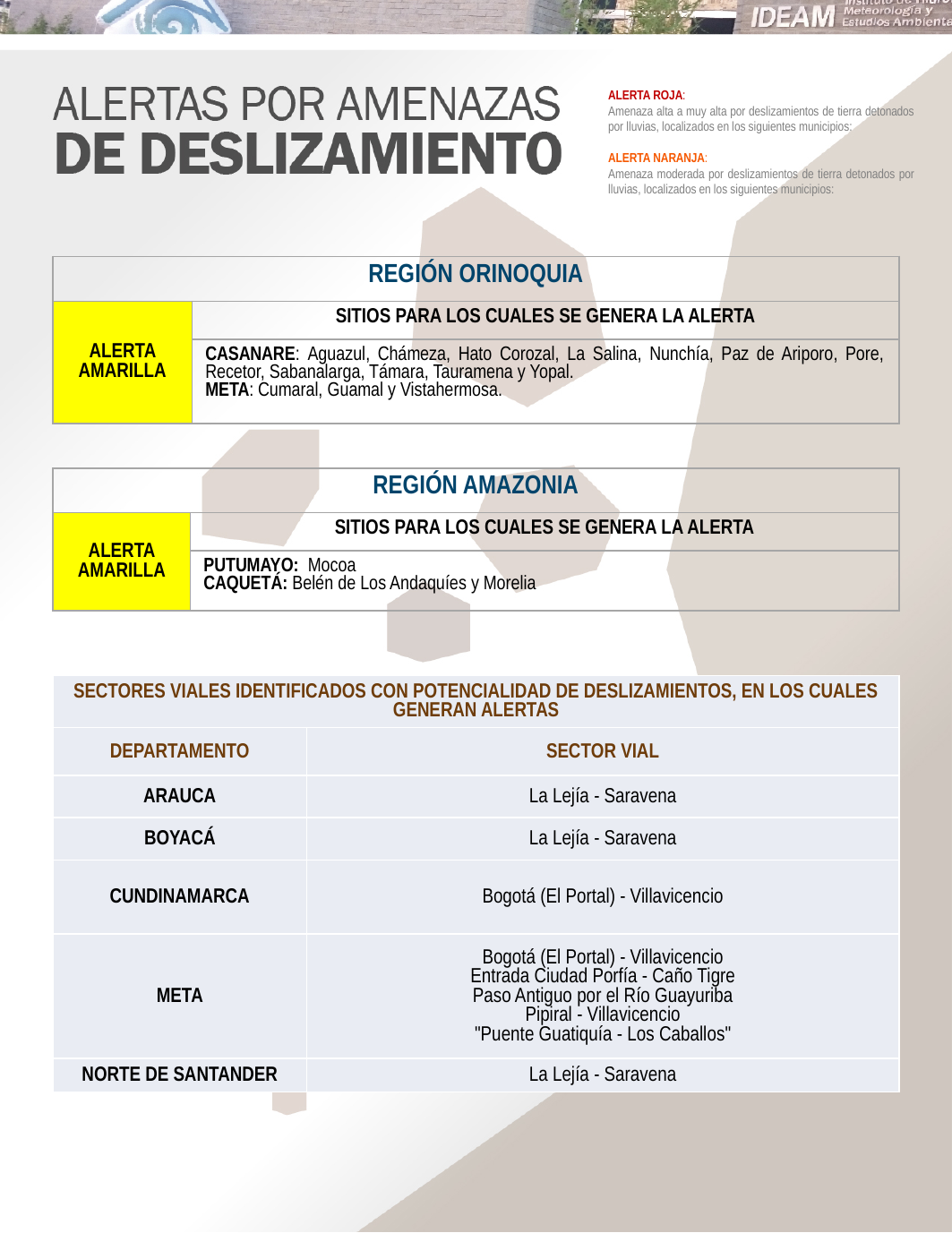

ALERTA ROJA:
Amenaza alta a muy alta por deslizamientos de tierra detonados por lluvias, localizados en los siguientes municipios:

ALERTA NARANJA:
Amenaza moderada por deslizamientos de tierra detonados por lluvias, localizados en los siguientes municipios:
| REGIÓN ORINOQUIA |  |
| --- | --- |
| ALERTA AMARILLA | SITIOS PARA LOS CUALES SE GENERA LA ALERTA |
|  | CASANARE: Aguazul, Chámeza, Hato Corozal, La Salina, Nunchía, Paz de Ariporo, Pore, Recetor, Sabanalarga, Támara, Tauramena y Yopal. META: Cumaral, Guamal y Vistahermosa. |
| REGIÓN AMAZONIA |  |
| --- | --- |
| ALERTA AMARILLA | SITIOS PARA LOS CUALES SE GENERA LA ALERTA |
|  | PUTUMAYO: Mocoa CAQUETÁ: Belén de Los Andaquíes y Morelia |
| SECTORES VIALES IDENTIFICADOS CON POTENCIALIDAD DE DESLIZAMIENTOS, EN LOS CUALES GENERAN ALERTAS |  |
| --- | --- |
| DEPARTAMENTO | SECTOR VIAL |
| ARAUCA | La Lejía - Saravena |
| BOYACÁ | La Lejía - Saravena |
| CUNDINAMARCA | Bogotá (El Portal) - Villavicencio |
| META | Bogotá (El Portal) - Villavicencio Entrada Ciudad Porfía - Caño Tigre Paso Antiguo por el Río Guayuriba Pipiral - Villavicencio "Puente Guatiquía - Los Caballos" |
| NORTE DE SANTANDER | La Lejía - Saravena |